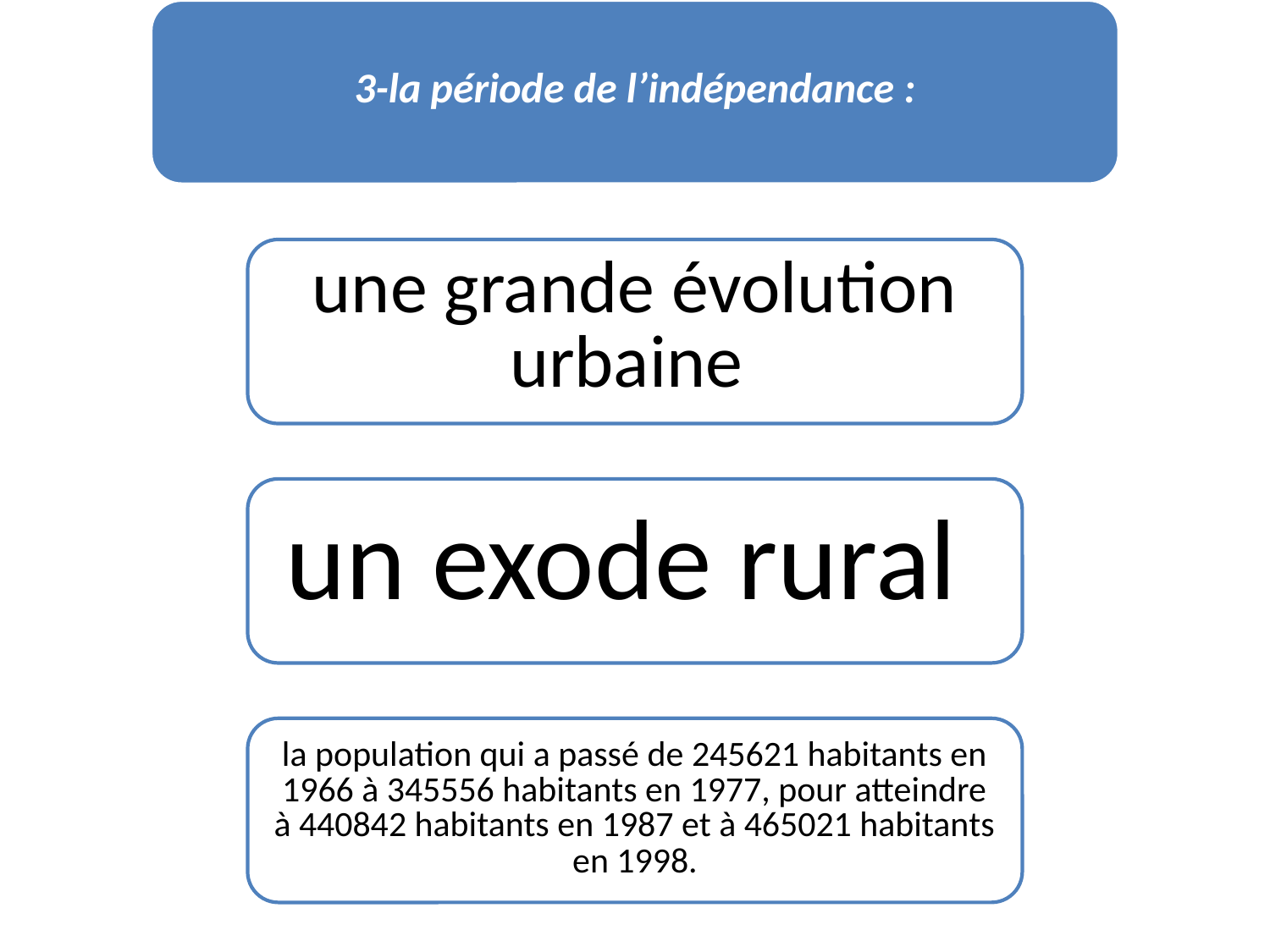

3-la période de l’indépendance :
une grande évolution urbaine
un exode rural
la population qui a passé de 245621 habitants en 1966 à 345556 habitants en 1977, pour atteindre à 440842 habitants en 1987 et à 465021 habitants en 1998.